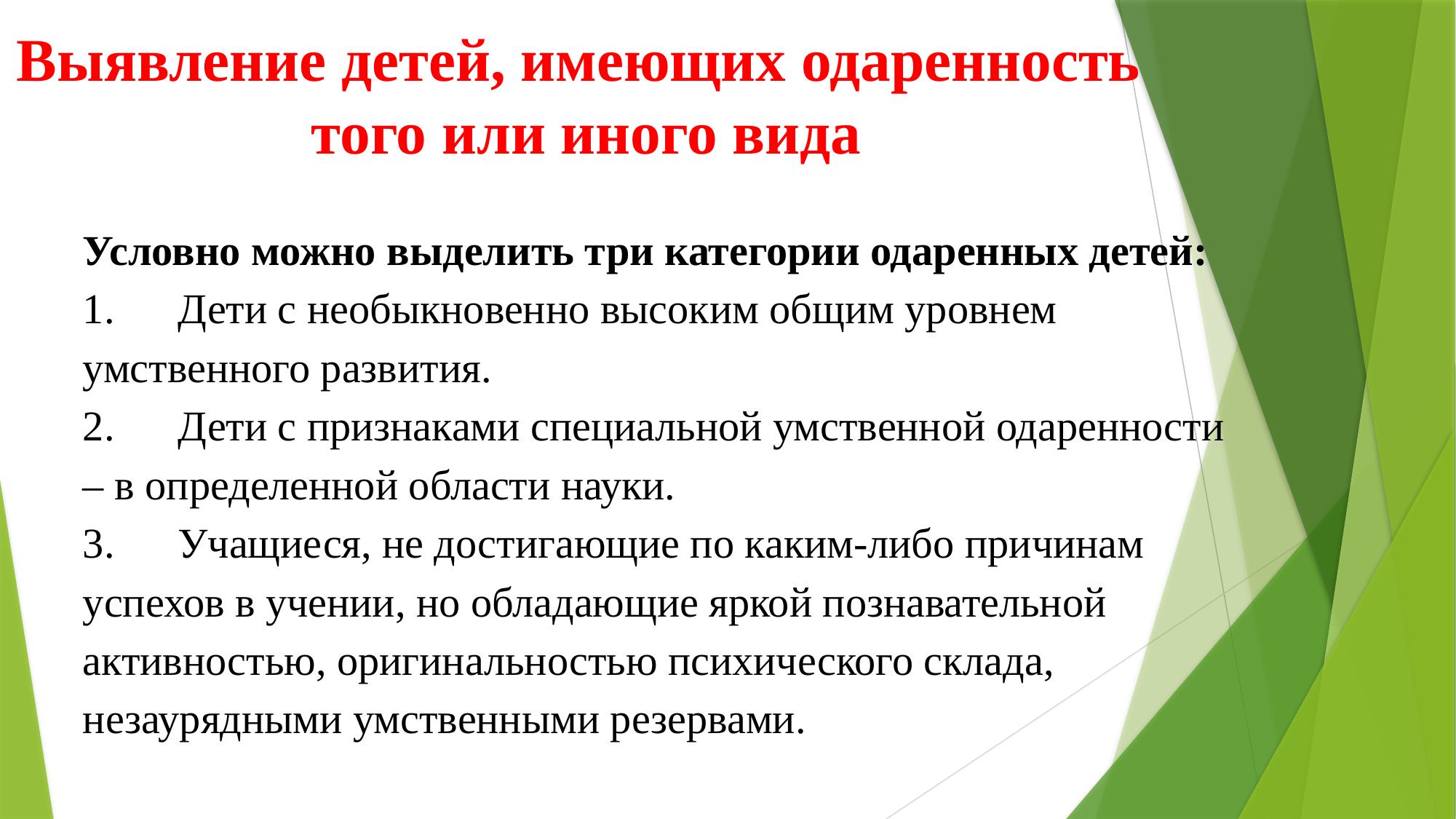

Выявление детей, имеющих одаренность
того или иного вида
Условно можно выделить три категории одаренных детей: 
1.      Дети с необыкновенно высоким общим уровнем умственного развития.
2.      Дети с признаками специальной умственной одаренности – в определенной области науки.
3.      Учащиеся, не достигающие по каким-либо причинам успехов в учении, но обладающие яркой познавательной активностью, оригинальностью психического склада, незаурядными умственными резервами.